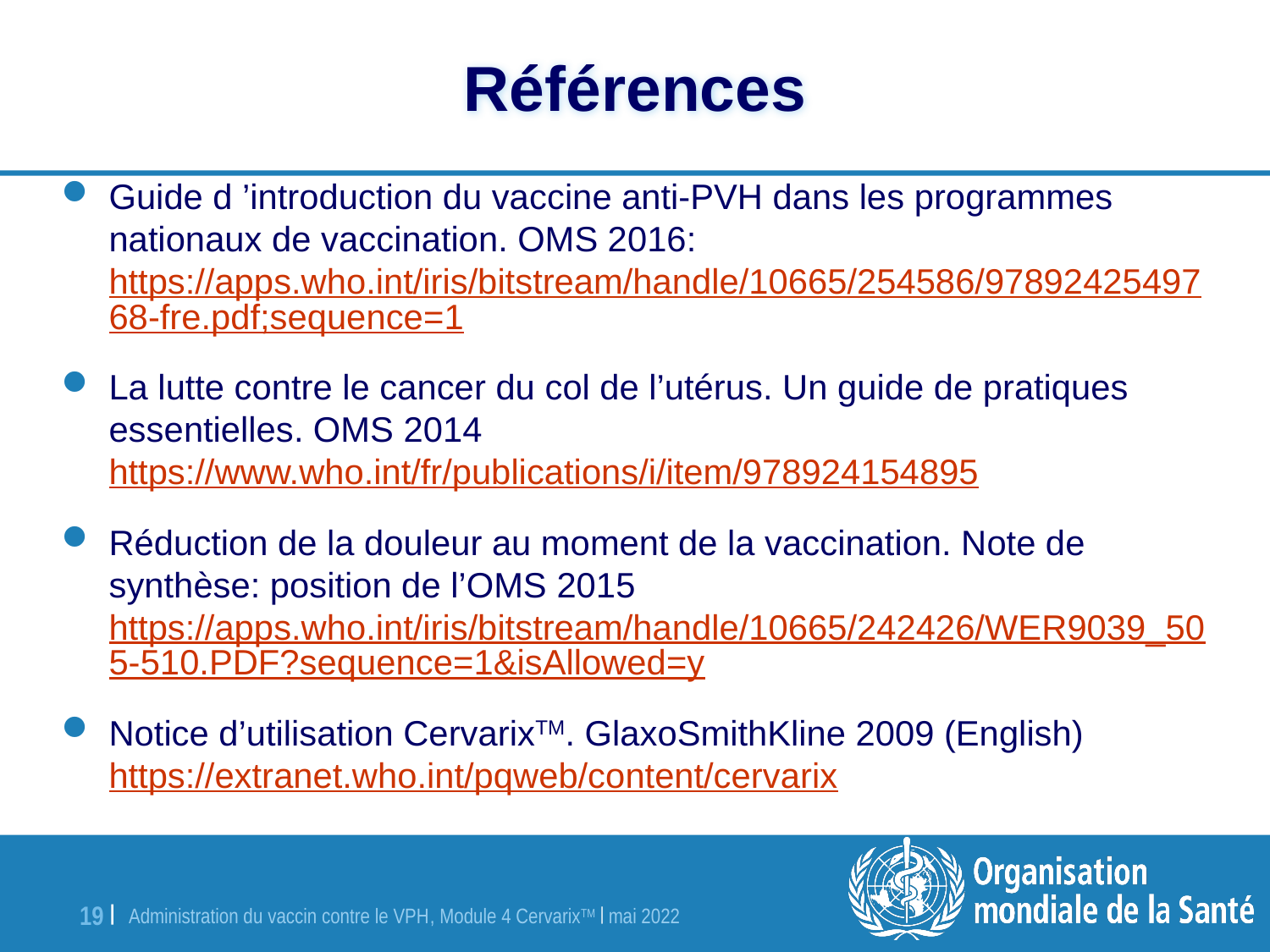

# Références
Guide d ’introduction du vaccine anti-PVH dans les programmes nationaux de vaccination. OMS 2016: https://apps.who.int/iris/bitstream/handle/10665/254586/9789242549768-fre.pdf;sequence=1
La lutte contre le cancer du col de l’utérus. Un guide de pratiques essentielles. OMS 2014 https://www.who.int/fr/publications/i/item/978924154895
Réduction de la douleur au moment de la vaccination. Note de synthèse: position de l’OMS 2015 https://apps.who.int/iris/bitstream/handle/10665/242426/WER9039_505-510.PDF?sequence=1&isAllowed=y
Notice d’utilisation CervarixTM. GlaxoSmithKline 2009 (English) https://extranet.who.int/pqweb/content/cervarix